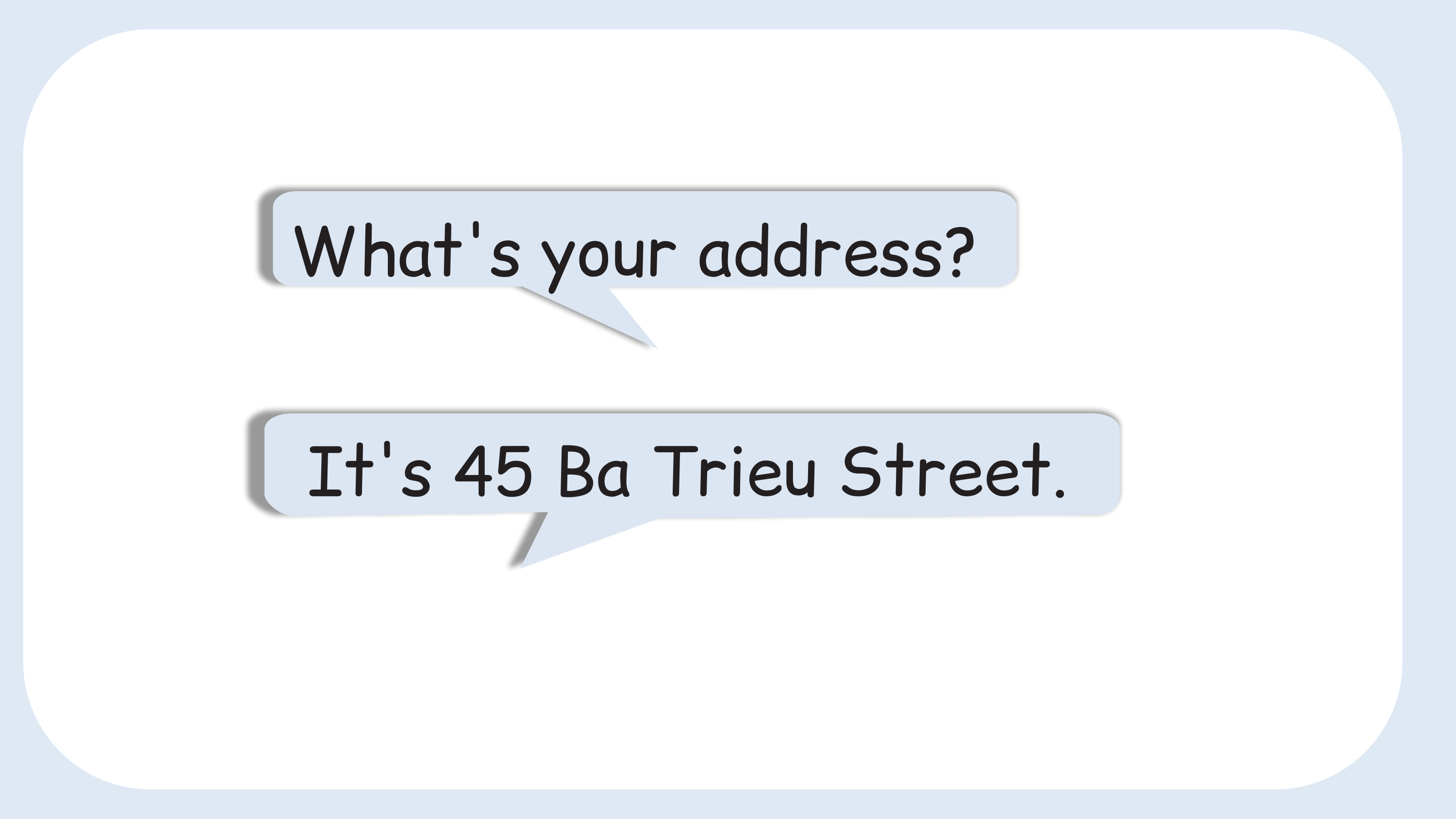

What's your address?

It's 45 Ba Trieu Street.